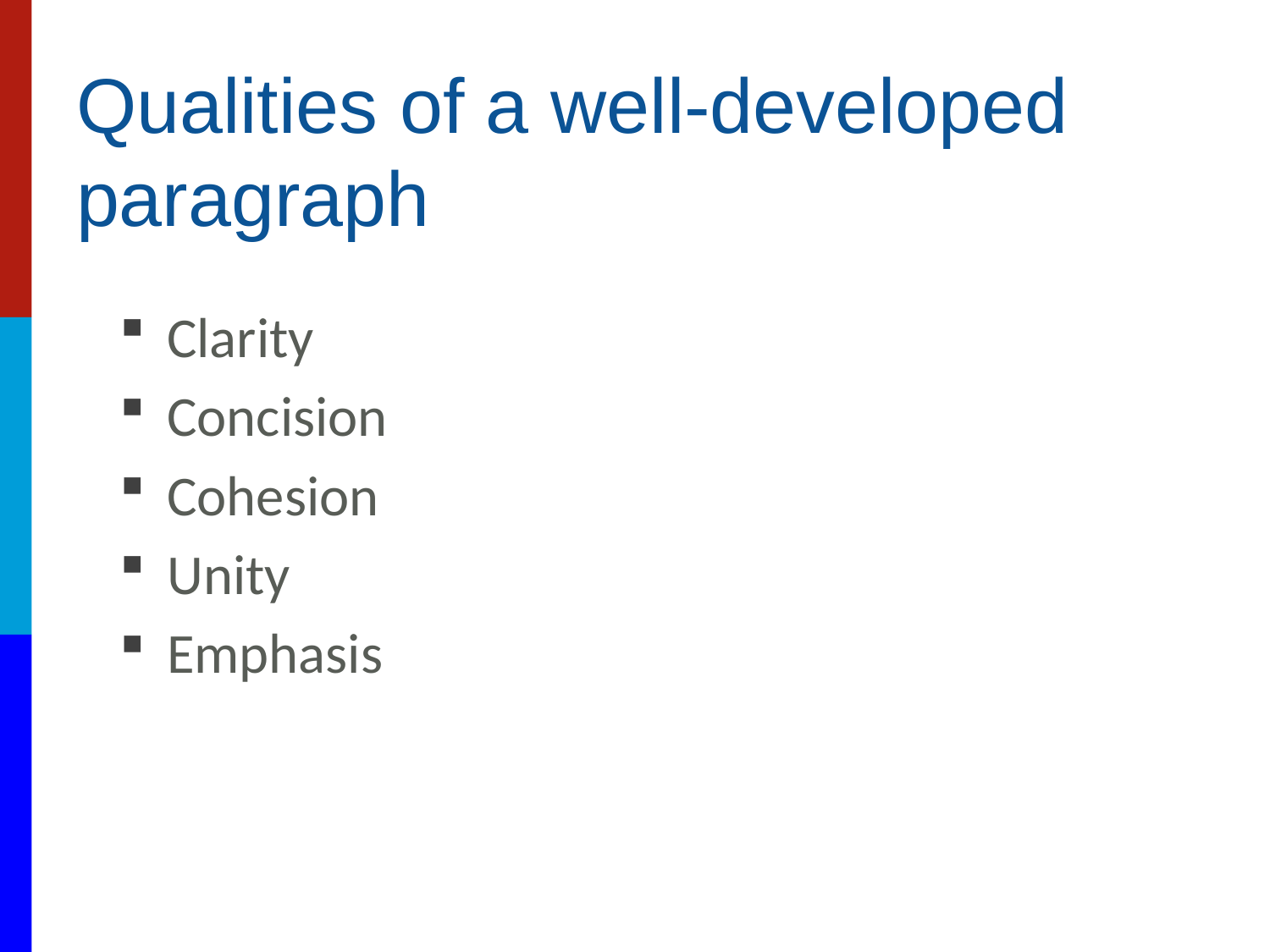

# Qualities of a well-developed paragraph
Clarity
Concision
Cohesion
Unity
Emphasis